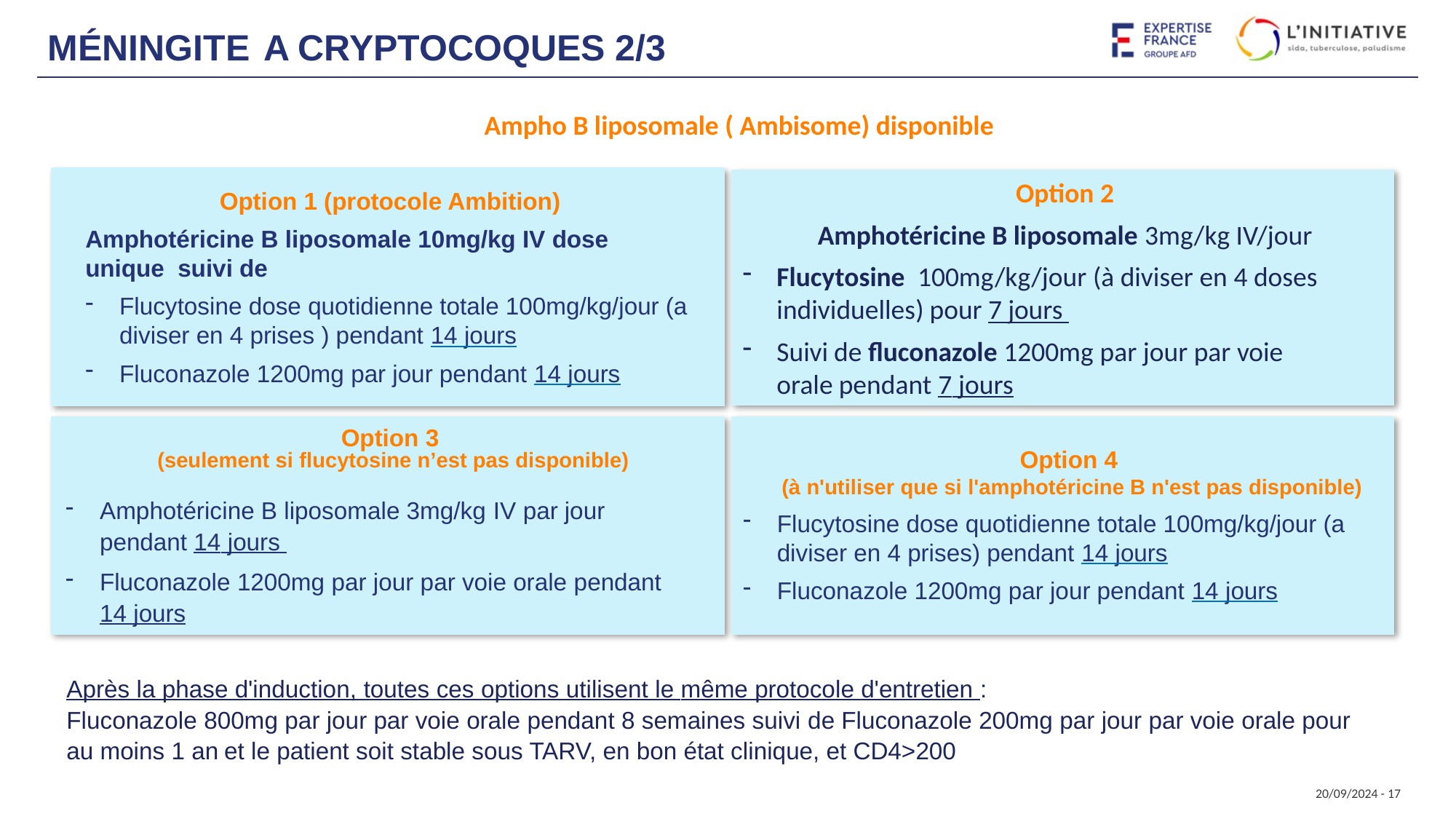

# Méningite a cryptocoques 2/3
Ampho B liposomale ( Ambisome) disponible

Option 2
Amphotéricine B liposomale 3mg/kg IV/jour
Flucytosine  100mg/kg/jour (à diviser en 4 doses individuelles) pour 7 jours
Suivi de fluconazole 1200mg par jour par voie orale pendant 7 jours
Option 1 (protocole Ambition)
Amphotéricine B liposomale 10mg/kg IV dose unique  suivi de
Flucytosine dose quotidienne totale 100mg/kg/jour (a diviser en 4 prises ) pendant 14 jours
Fluconazole 1200mg par jour pendant 14 jours

Option 3
(seulement si flucytosine n’est pas disponible)

Amphotéricine B liposomale 3mg/kg IV par jour pendant 14 jours
Fluconazole 1200mg par jour par voie orale pendant 14 jours
Option 4
(à n'utiliser que si l'amphotéricine B n'est pas disponible)
Flucytosine dose quotidienne totale 100mg/kg/jour (a diviser en 4 prises) pendant 14 jours
Fluconazole 1200mg par jour pendant 14 jours
Après la phase d'induction, toutes ces options utilisent le même protocole d'entretien :
Fluconazole 800mg par jour par voie orale pendant 8 semaines suivi de Fluconazole 200mg par jour par voie orale pour au moins 1 an et le patient soit stable sous TARV, en bon état clinique, et CD4>200
20/09/2024 - 17